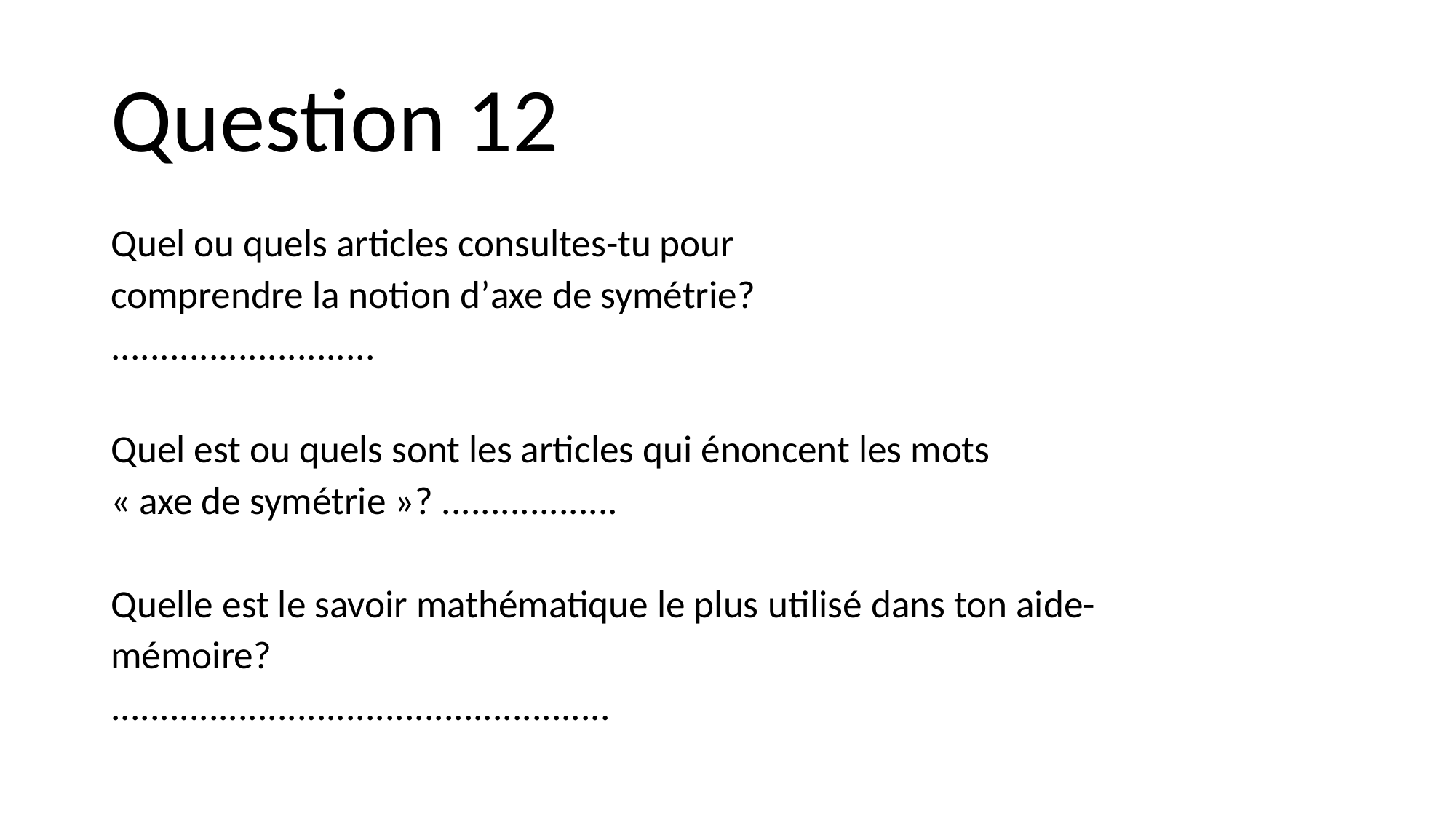

# Question 12
Quel ou quels articles consultes-tu pour
comprendre la notion d’axe de symétrie?
...........................

Quel est ou quels sont les articles qui énoncent les mots
« axe de symétrie »? ..................

Quelle est le savoir mathématique le plus utilisé dans ton aide-
mémoire?
...................................................